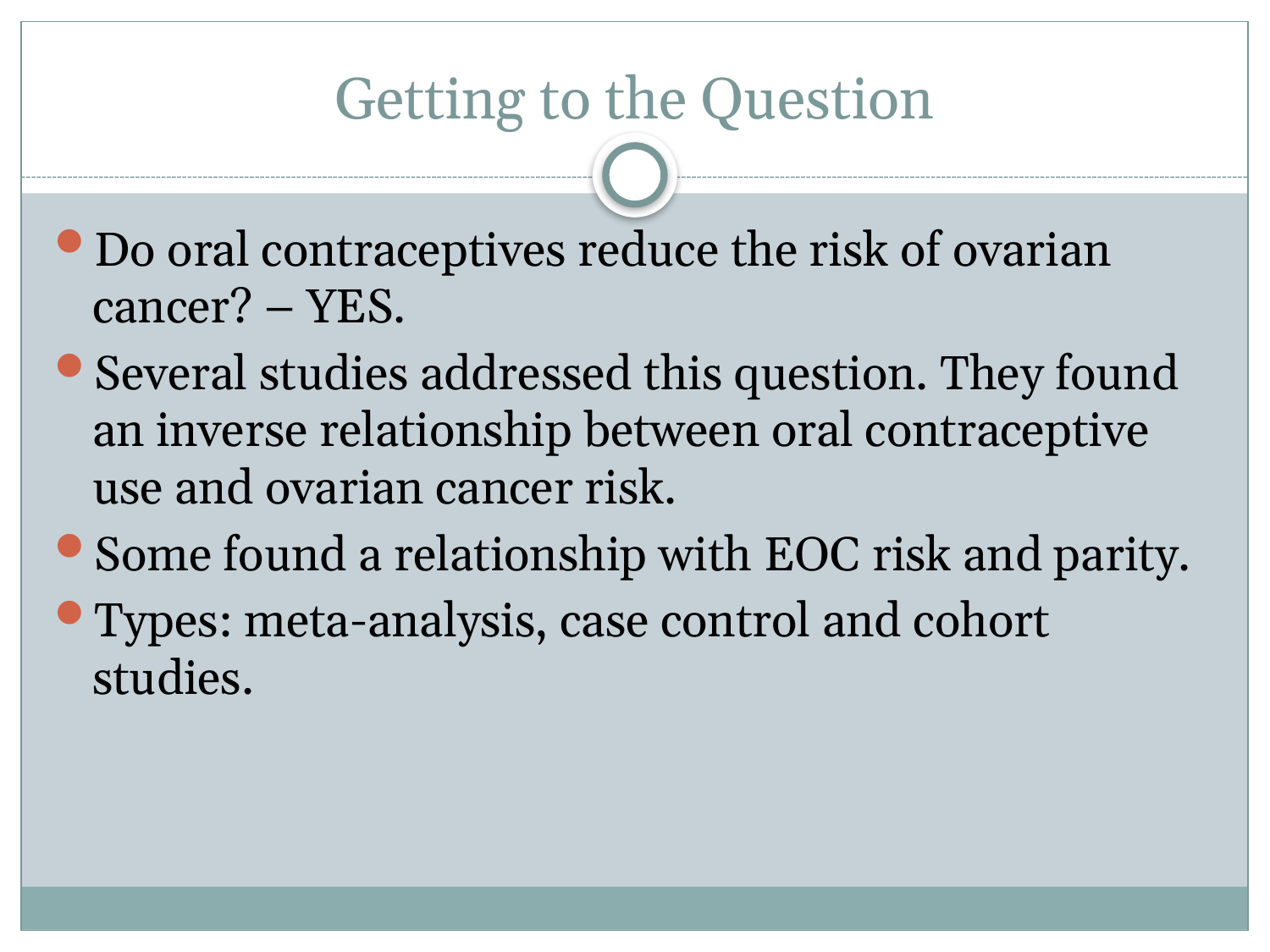

# Getting to the Question
Do oral contraceptives reduce the risk of ovarian cancer? – YES.
Several studies addressed this question. They found an inverse relationship between oral contraceptive use and ovarian cancer risk.
Some found a relationship with EOC risk and parity.
Types: meta-analysis, case control and cohort studies.